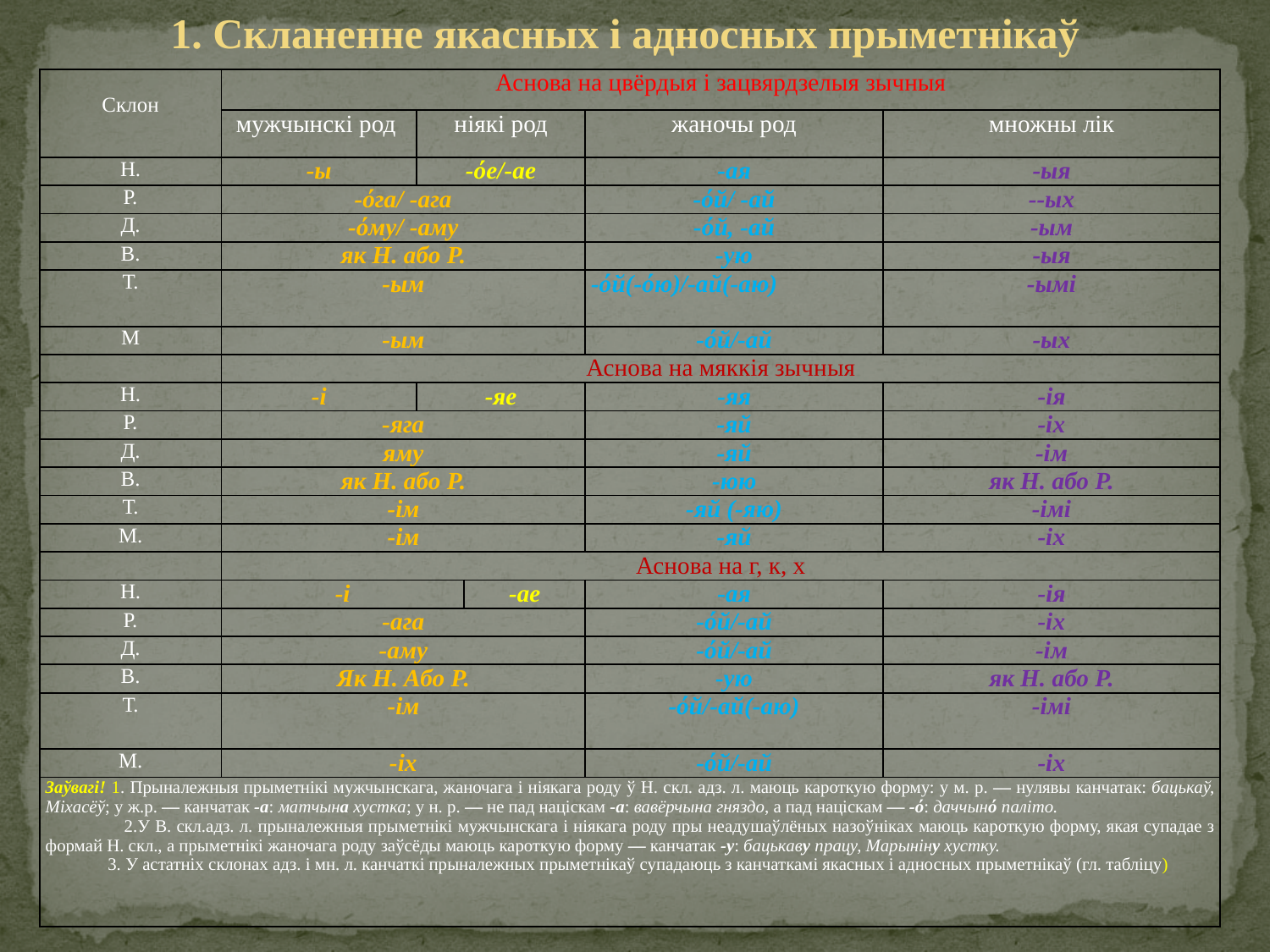

1. Скланенне якасных і адносных прыметнікаў
| Склон | Аснова на цвёрдыя і зацвярдзелыя зычныя |  |  |  |  |
| --- | --- | --- | --- | --- | --- |
|  | мужчынскі род | ніякі род |  | жаночы род | множны лік |
| Н. | -ы | -όе/-ае |  | -ая | -ыя |
| Р. | -όга/ -ага |  |  | -όй/ -ай | --ых |
| Д. | -όму/ -аму |  |  | -όй, -ай | -ым |
| В. | як Н. або Р. |  |  | -ую | -ыя |
| Т. | -ым |  |  | -όй(-όю)/-ай(-аю) | -ымі |
| М | -ым |  |  | -όй/-ай | -ых |
|  | Аснова на мяккія зычныя |  |  |  |  |
| Н. | -і | -яе |  | -яя | -ія |
| Р. | -яга |  |  | -яй | -іх |
| Д. | яму |  |  | -яй | -ім |
| В. | як Н. або Р. |  |  | -юю | як Н. або Р. |
| Т. | -ім |  |  | -яй (-яю) | -імі |
| М. | -ім |  |  | -яй | -іх |
|  | Аснова на г, к, х |  |  |  |  |
| Н. | -і |  | -ае | -ая | -ія |
| Р. | -ага |  |  | -όй/-ай | -іх |
| Д. | -аму |  |  | -όй/-ай | -ім |
| В. | Як Н. Або Р. |  |  | -ую | як Н. або Р. |
| Т. | -ім |  |  | -όй/-ай(-аю) | -імі |
| М. | -іх |  |  | -όй/-ай | -іх |
| Заўвагі! 1. Прыналежныя прыметнікі мужчынскага, жаночага і ніякага роду ў Н. скл. адз. л. маюць кароткую форму: у м. р. — нулявы канчатак: бацькаў, Міхасёў; у ж.р. — канчатак -а: матчына хустка; у н. р. — не пад націскам -а: вавёрчына гняздо, а пад націскам — -ό: даччынό паліто. 2.У В. скл.адз. л. прыналежныя прыметнікі мужчынскага і ніякага роду пры неадушаўлёных назоўніках маюць кароткую форму, якая супадае з формай Н. скл., а прыметнікі жаночага роду заўсёды маюць кароткую форму — канчатак -у: бацькаву працу, Марыніну хустку. 3. У астатніх склонах адз. і мн. л. канчаткі прыналежных прыметнікаў супадаюць з канчаткамі якасных і адносных прыметнікаў (гл. табліцу) |  |  |  |  |  |